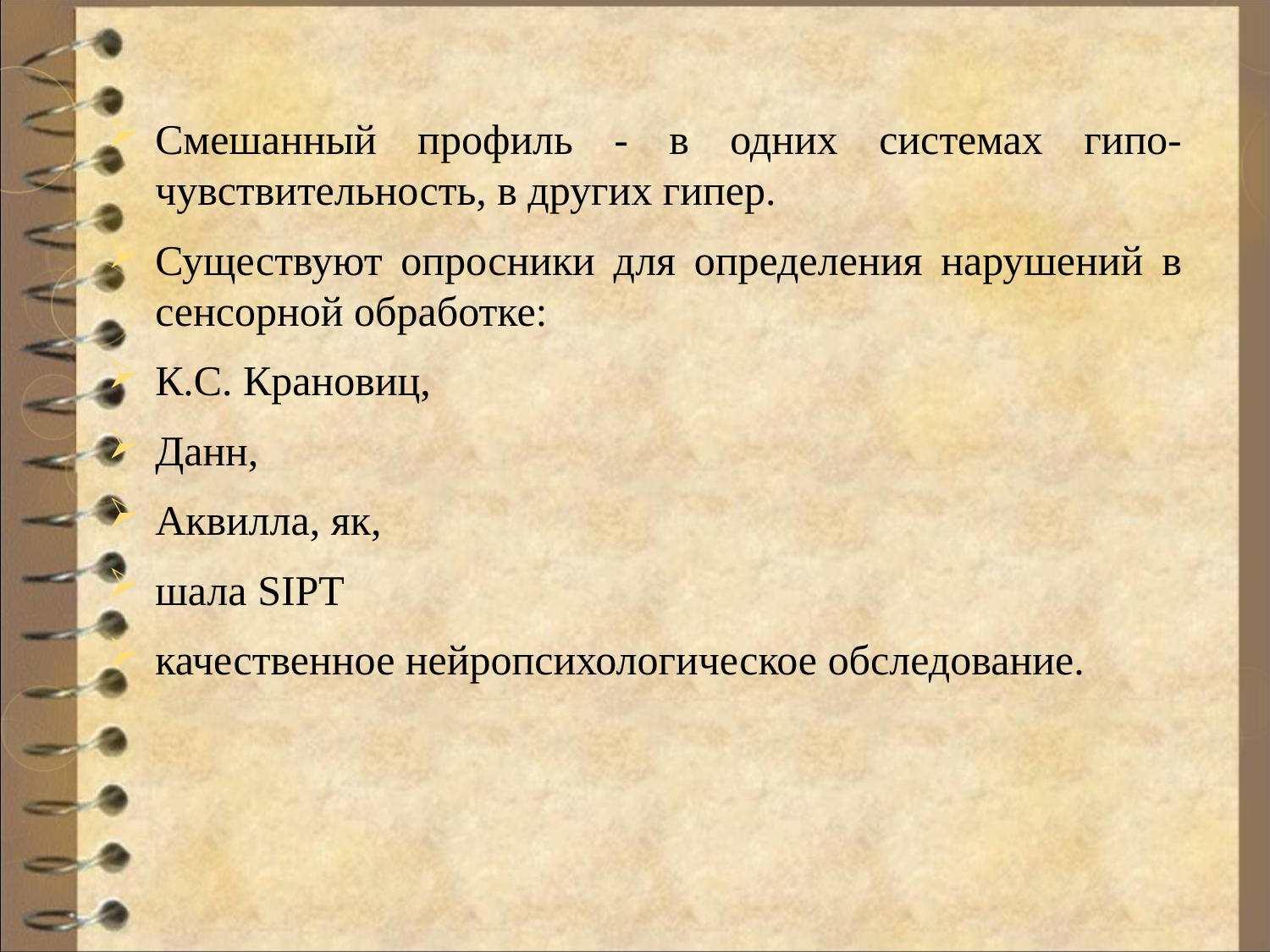

Смешанный профиль - в одних системах гипо-чувствительность, в других гипер.
Существуют опросники для определения нарушений в сенсорной обработке:
К.С. Крановиц,
Данн,
Аквилла, як,
шала SIPT
качественное нейропсихологическое обследование.